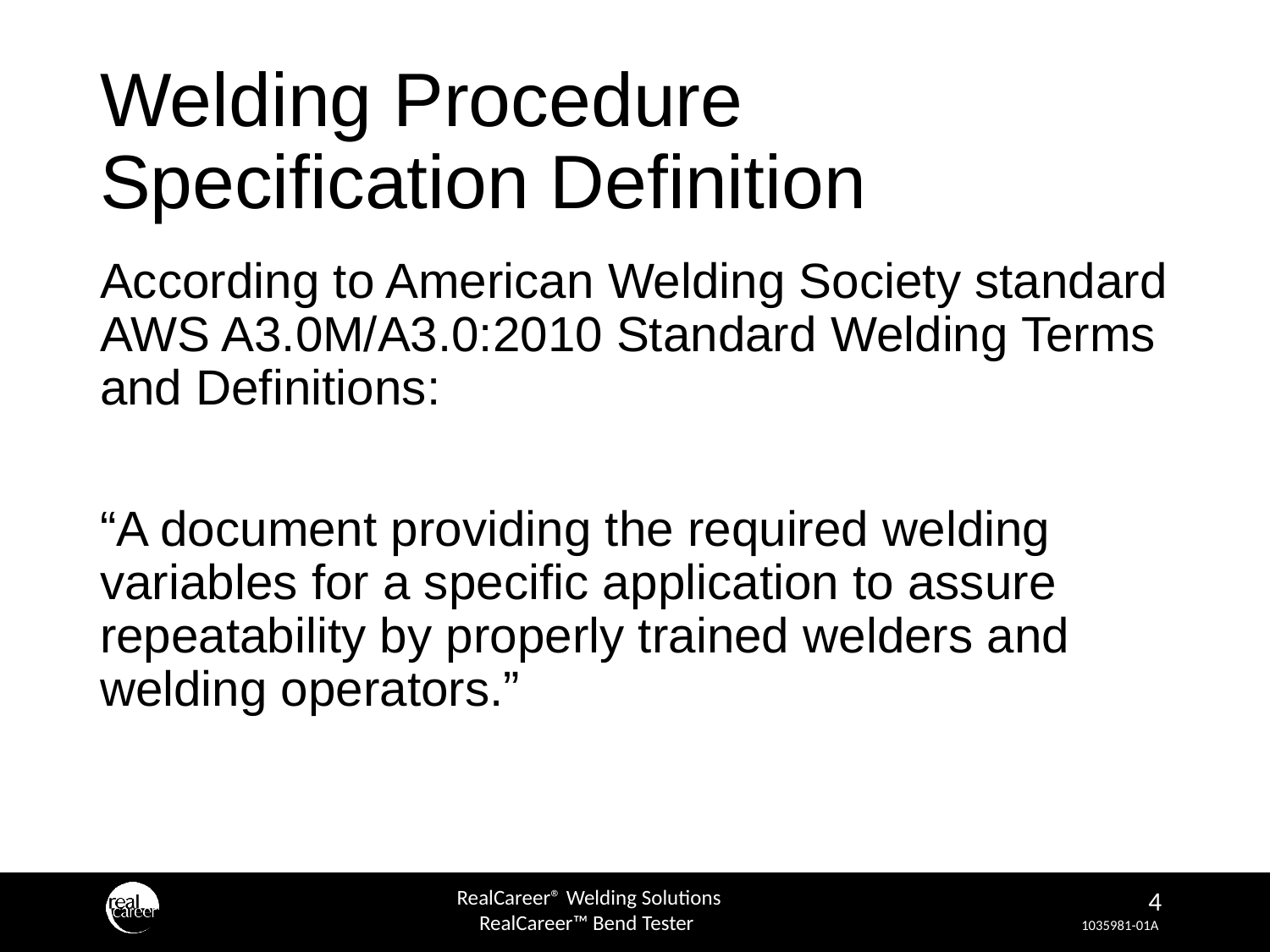

# Welding Procedure Specification Definition
According to American Welding Society standard AWS A3.0M/A3.0:2010 Standard Welding Terms and Definitions:

“A document providing the required welding variables for a specific application to assure repeatability by properly trained welders and welding operators.”